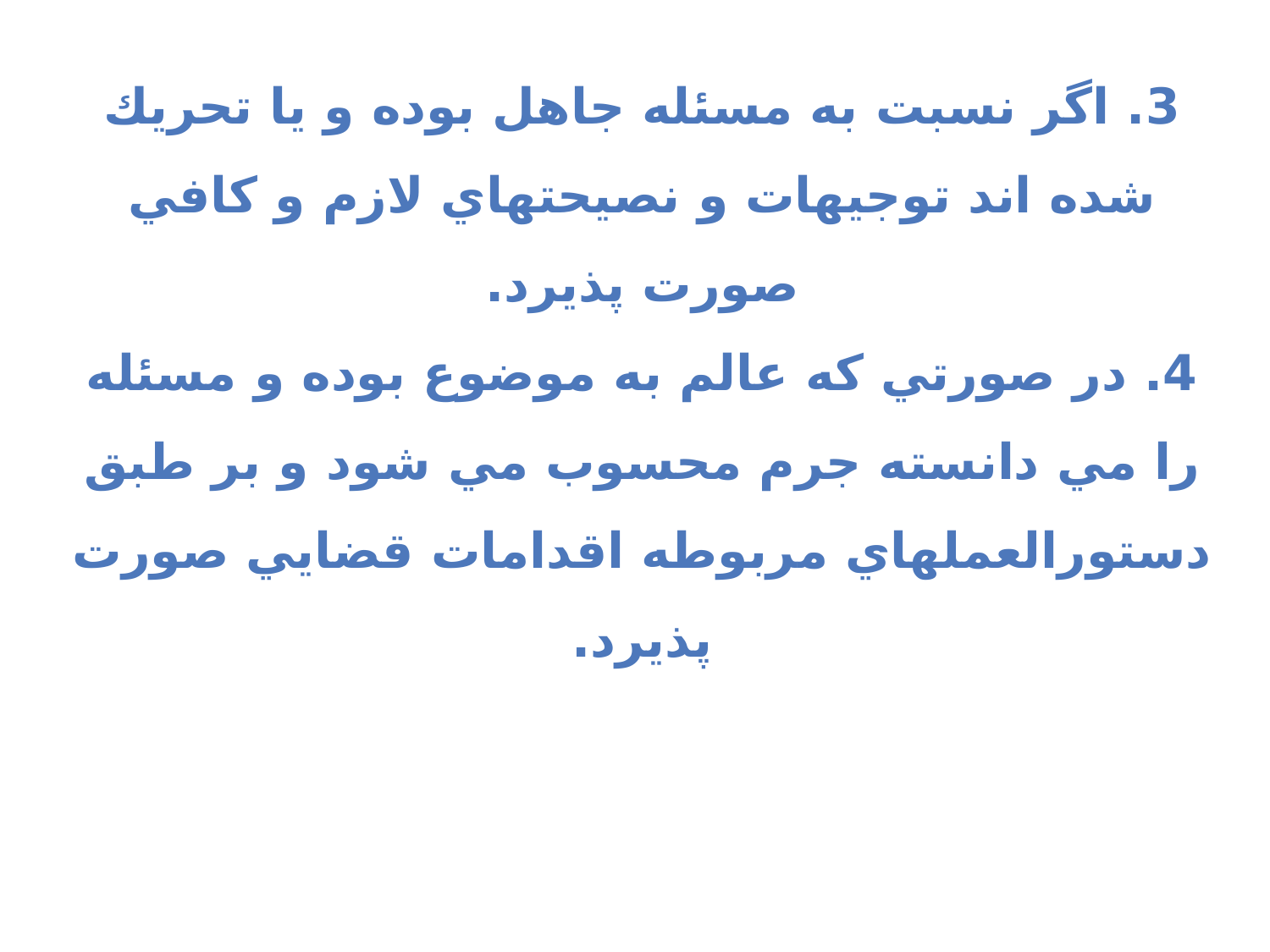

3. اگر نسبت به مسئله جاهل بوده و يا تحريك شده اند توجيهات و نصيحت‎هاي لازم و كافي صورت پذيرد.
4. در صورتي كه عالم به موضوع بوده و مسئله را مي دانسته جرم محسوب مي شود و بر طبق دستورالعمل‎هاي مربوطه اقدامات قضايي صورت پذيرد.